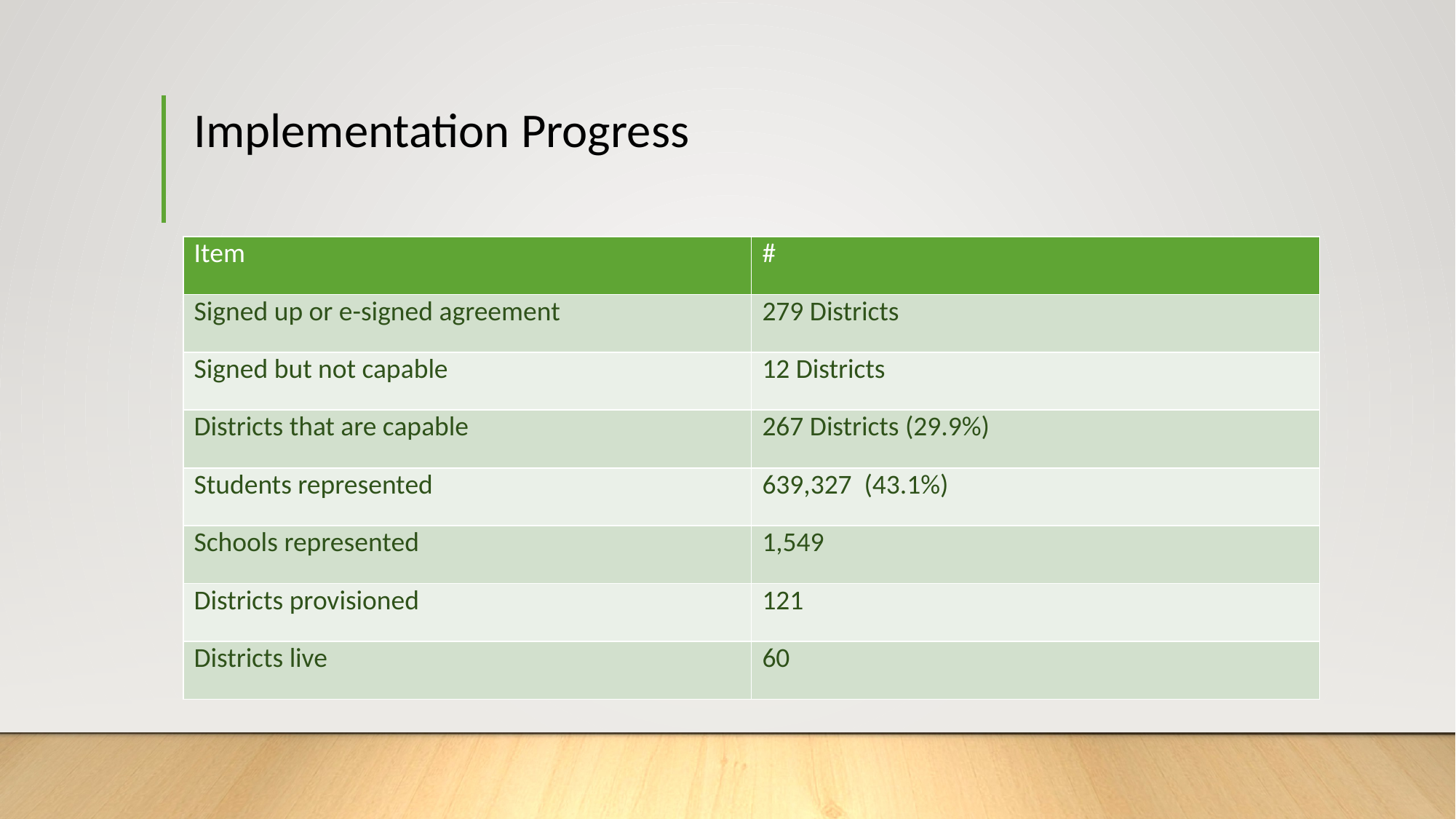

# Implementation Progress
| Item | # |
| --- | --- |
| Signed up or e-signed agreement | 279 Districts |
| Signed but not capable | 12 Districts |
| Districts that are capable | 267 Districts (29.9%) |
| Students represented | 639,327 (43.1%) |
| Schools represented | 1,549 |
| Districts provisioned | 121 |
| Districts live | 60 |